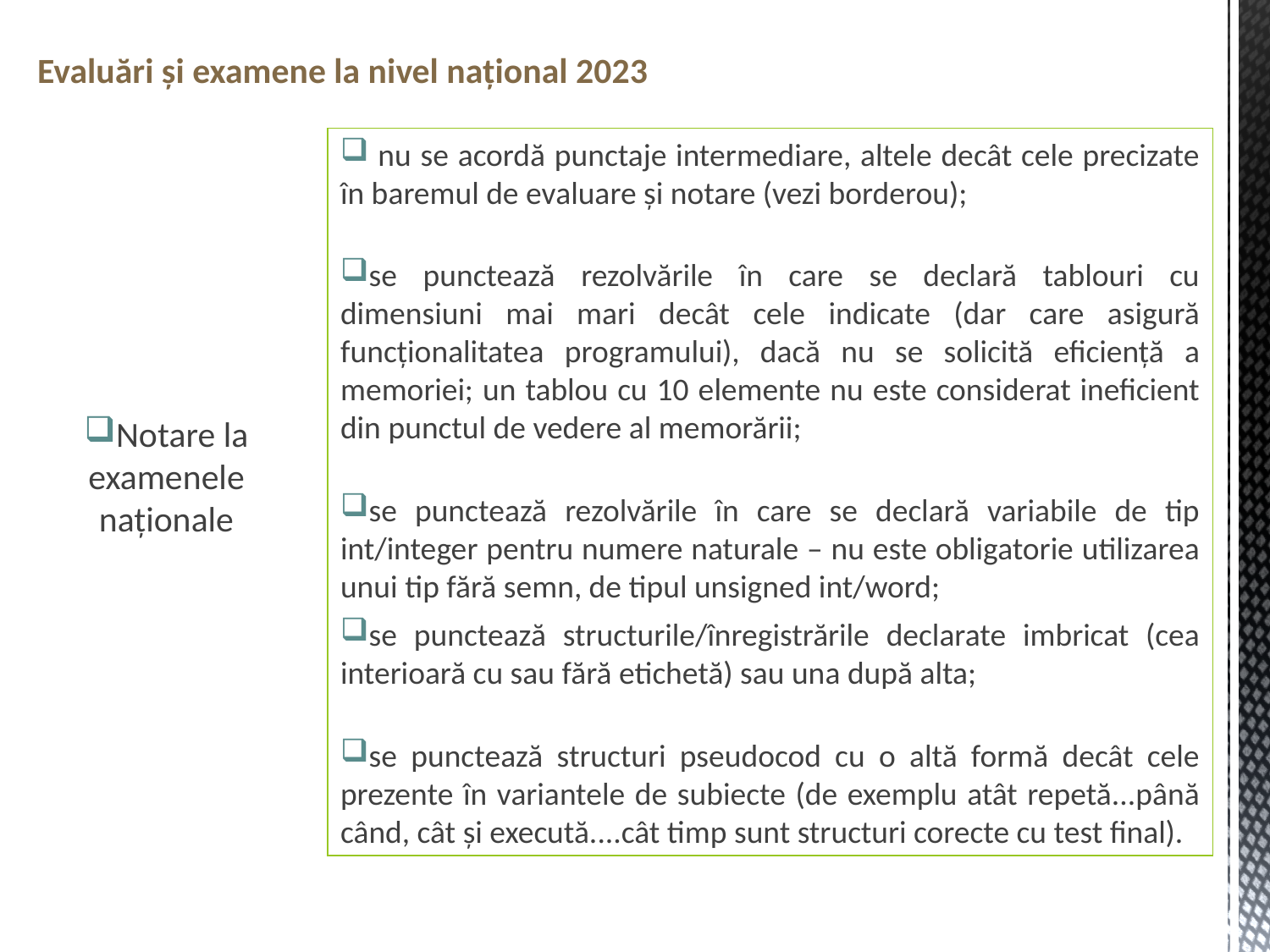

Evaluări și examene la nivel naţional 2023

 nu se acordă punctaje intermediare, altele decât cele precizate în baremul de evaluare şi notare (vezi borderou);

se punctează rezolvările în care se declară tablouri cu dimensiuni mai mari decât cele indicate (dar care asigură funcționalitatea programului), dacă nu se solicită eficiență a memoriei; un tablou cu 10 elemente nu este considerat ineficient din punctul de vedere al memorării;

se punctează rezolvările în care se declară variabile de tip int/integer pentru numere naturale – nu este obligatorie utilizarea unui tip fără semn, de tipul unsigned int/word;
se punctează structurile/înregistrările declarate imbricat (cea interioară cu sau fără etichetă) sau una după alta;

se punctează structuri pseudocod cu o altă formă decât cele prezente în variantele de subiecte (de exemplu atât repetă...până când, cât și execută....cât timp sunt structuri corecte cu test final).

Notare la examenele naţionale